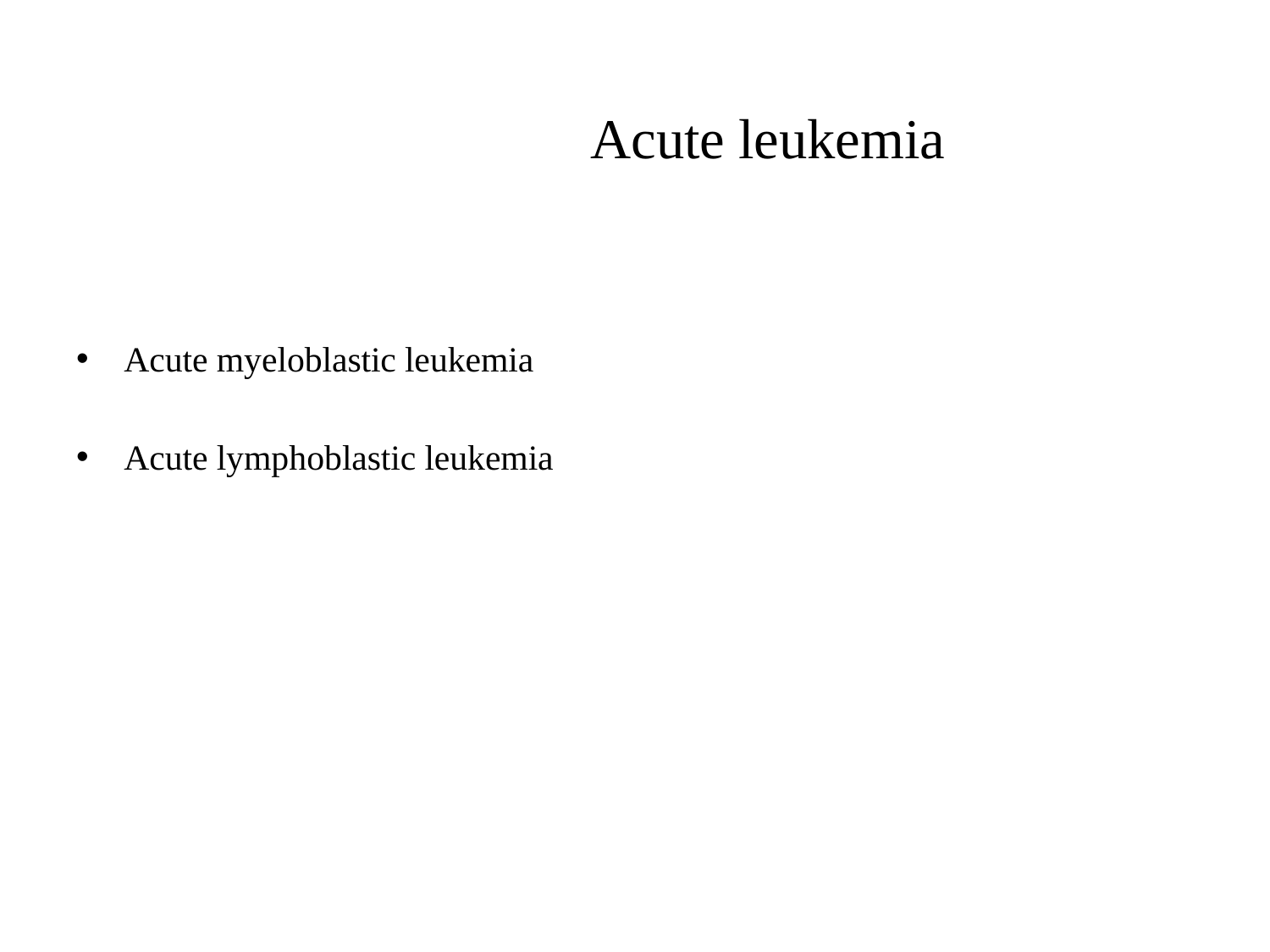

# Аcute leukemia

Аcute myeloblastic leukemia

Аcute lymphoblastic leukemia